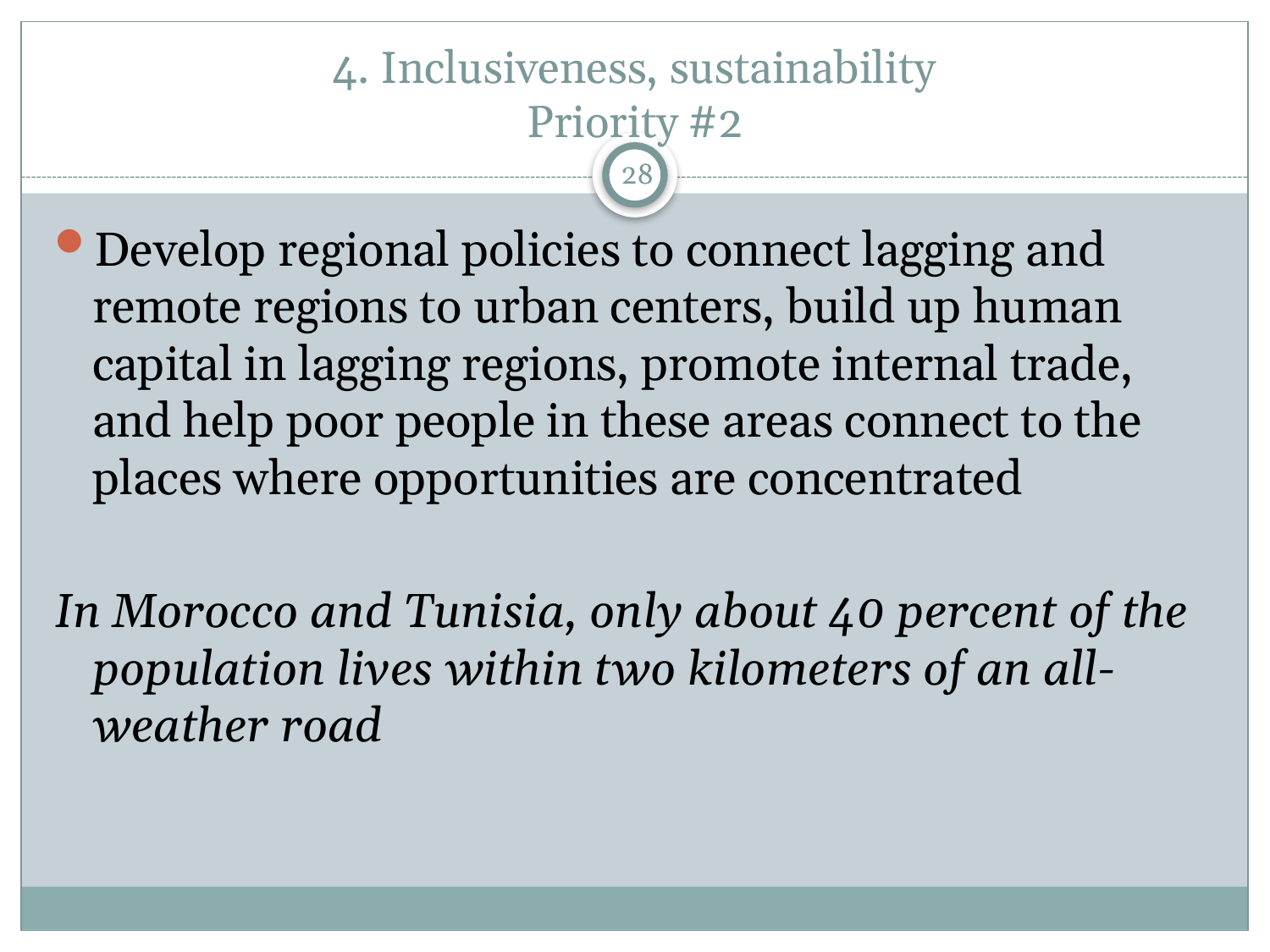

# 4. Inclusiveness, sustainability Priority #2
28
Develop regional policies to connect lagging and remote regions to urban centers, build up human capital in lagging regions, promote internal trade, and help poor people in these areas connect to the places where opportunities are concentrated

In Morocco and Tunisia, only about 40 percent of the population lives within two kilometers of an all-weather road